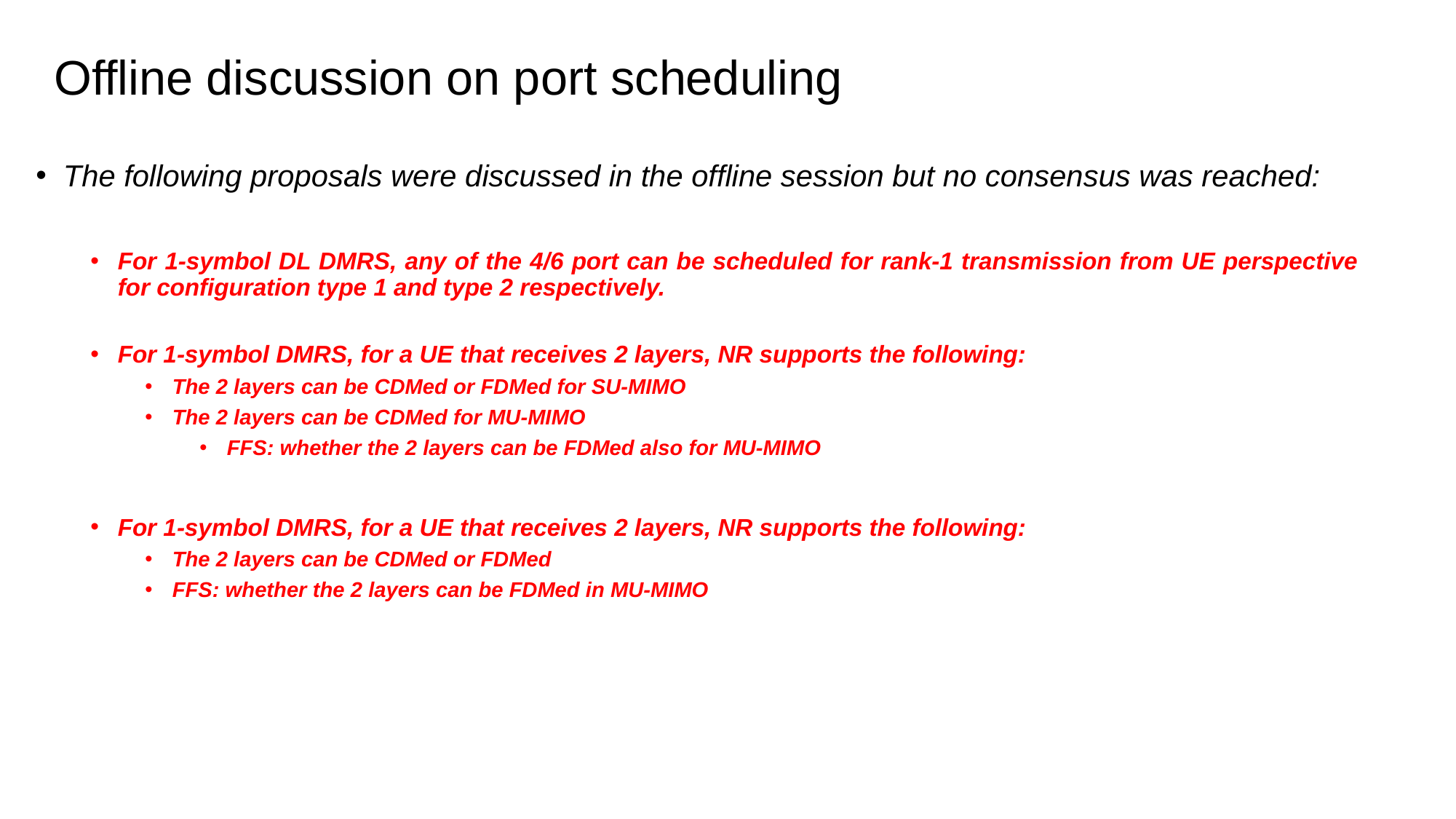

# Offline discussion on port scheduling
The following proposals were discussed in the offline session but no consensus was reached:

For 1-symbol DL DMRS, any of the 4/6 port can be scheduled for rank-1 transmission from UE perspective for configuration type 1 and type 2 respectively.

For 1-symbol DMRS, for a UE that receives 2 layers, NR supports the following:
The 2 layers can be CDMed or FDMed for SU-MIMO
The 2 layers can be CDMed for MU-MIMO
FFS: whether the 2 layers can be FDMed also for MU-MIMO

For 1-symbol DMRS, for a UE that receives 2 layers, NR supports the following:
The 2 layers can be CDMed or FDMed
FFS: whether the 2 layers can be FDMed in MU-MIMO